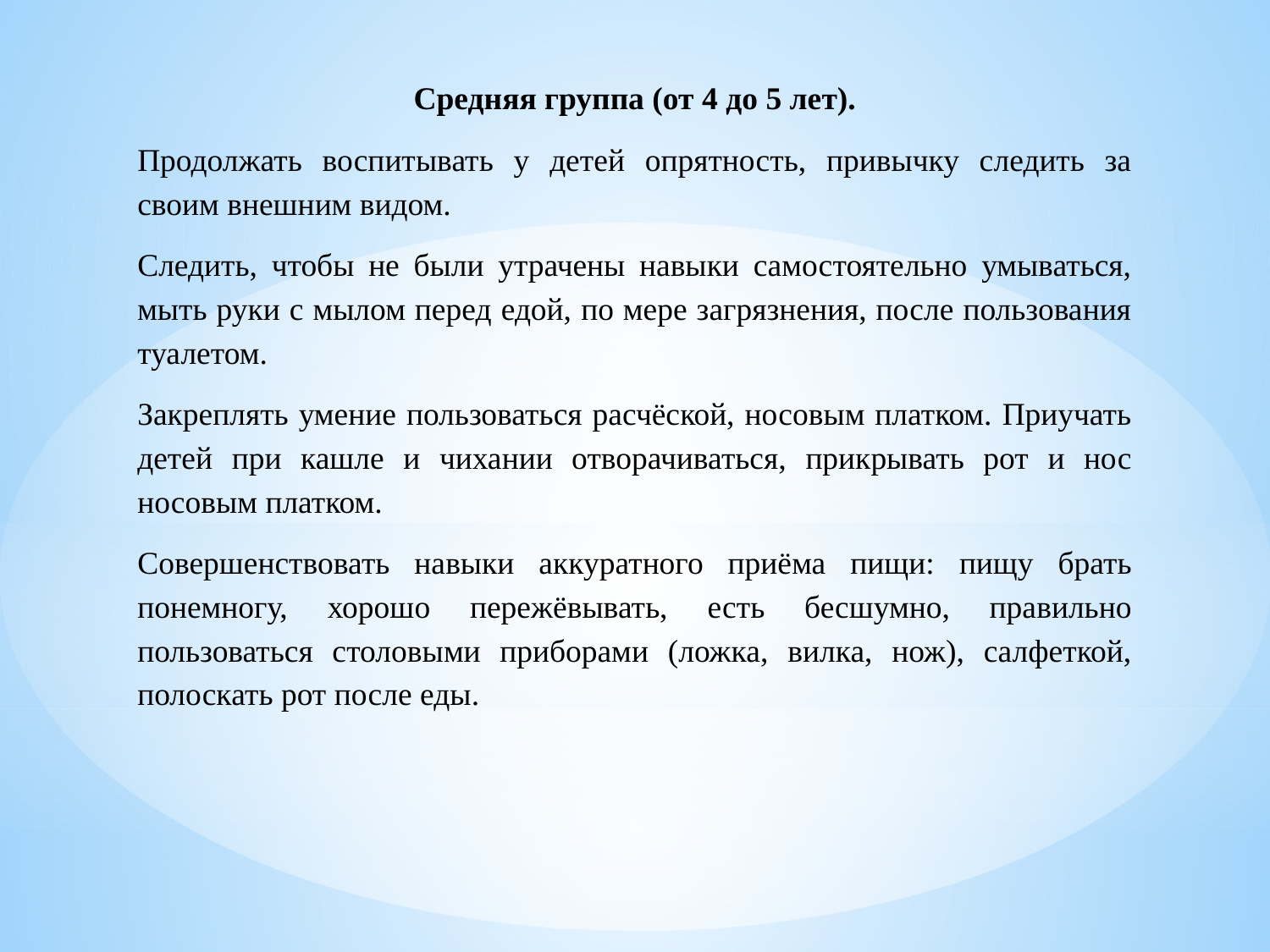

Средняя группа (от 4 до 5 лет).
Продолжать воспитывать у детей опрятность, привычку следить за своим внешним видом.
Следить, чтобы не были утрачены навыки самостоятельно умываться, мыть руки с мылом перед едой, по мере загрязнения, после пользования туалетом.
Закреплять умение пользоваться расчёской, носовым платком. Приучать детей при кашле и чихании отворачиваться, прикрывать рот и нос носовым платком.
Совершенствовать навыки аккуратного приёма пищи: пищу брать понемногу, хорошо пережёвывать, есть бесшумно, правильно пользоваться столовыми приборами (ложка, вилка, нож), салфеткой, полоскать рот после еды.